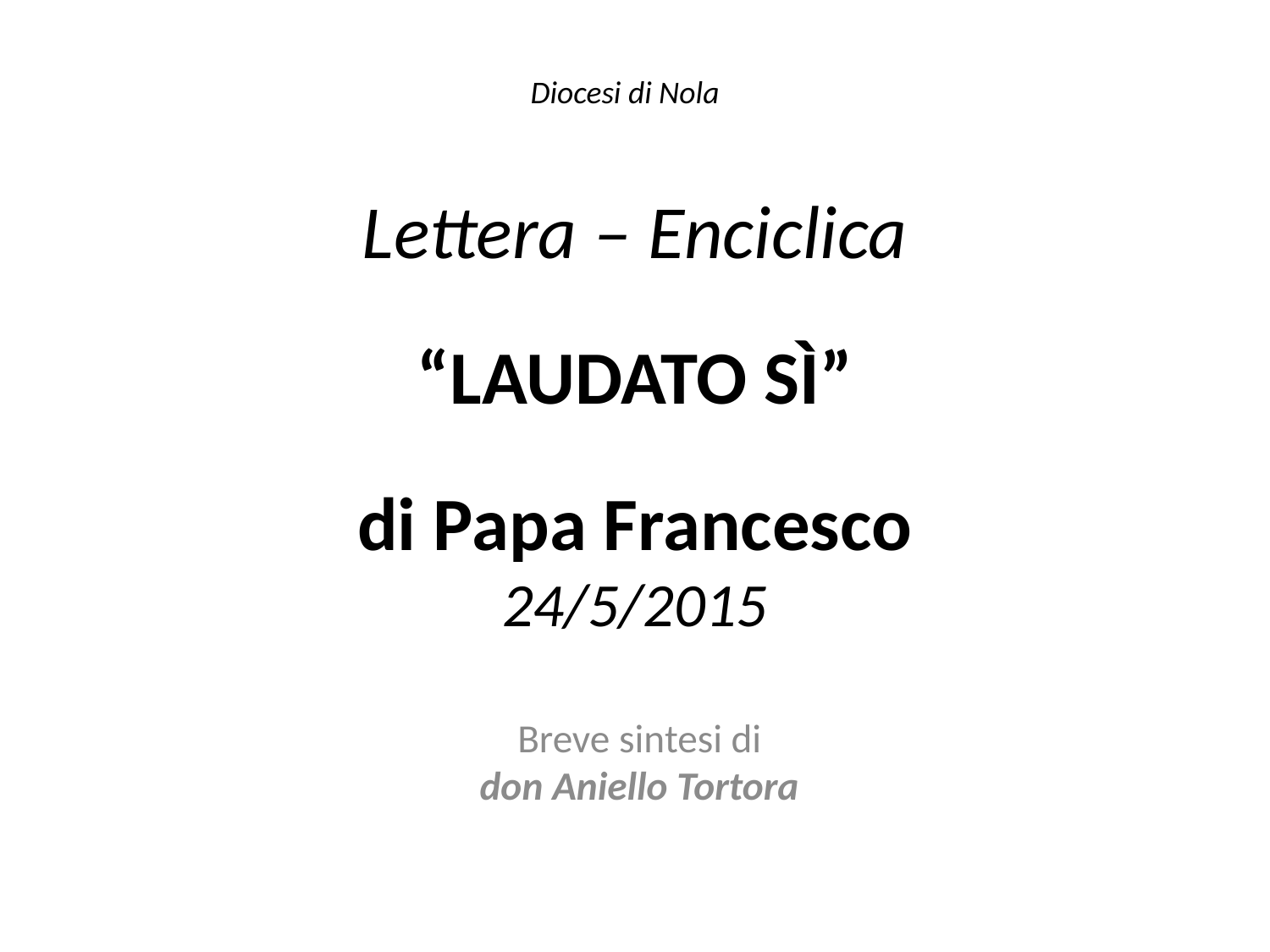

Diocesi di Nola
# Lettera – Enciclica “LAUDATO sì” di Papa Francesco 24/5/2015
Breve sintesi di
don Aniello Tortora